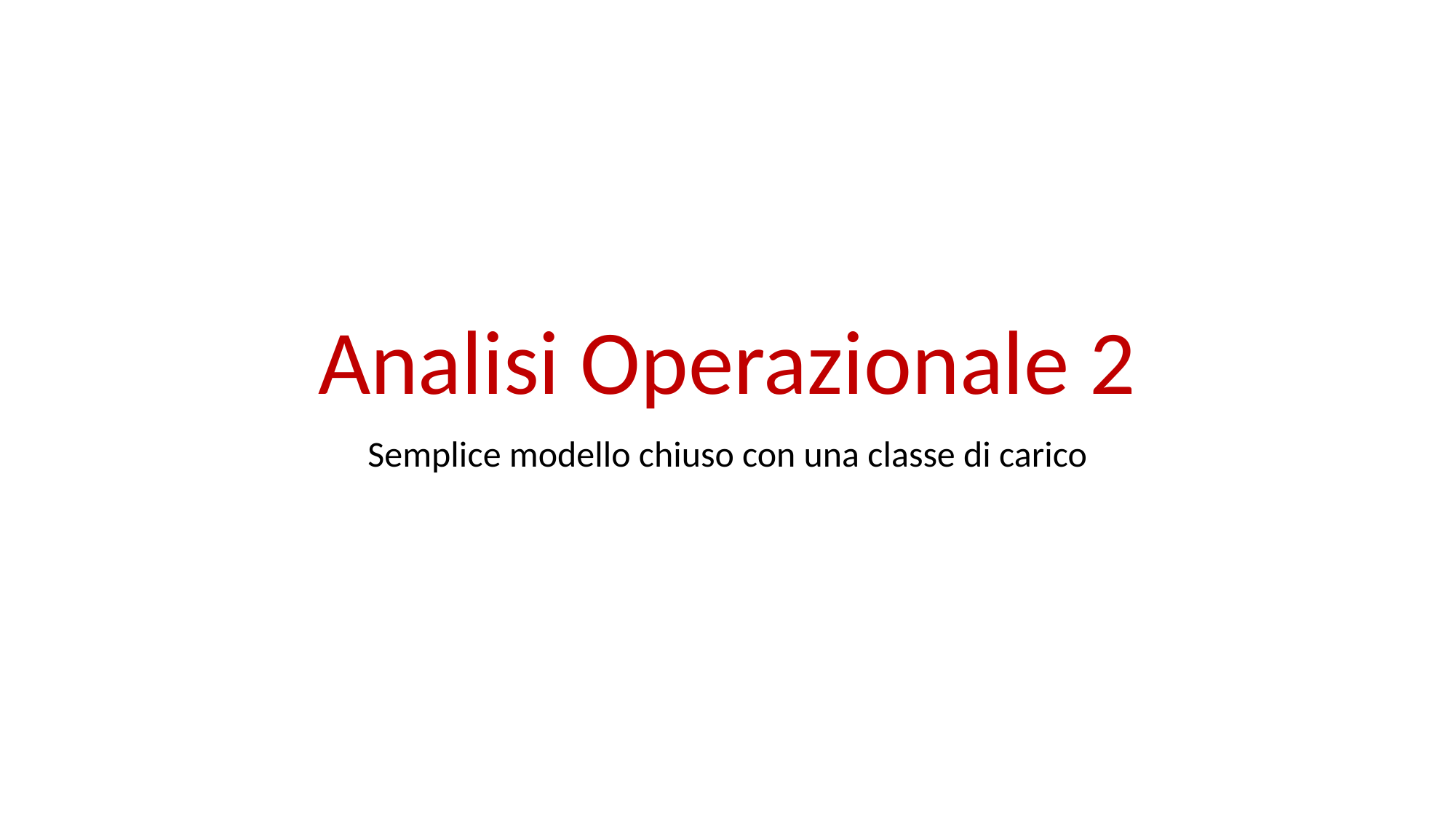

# Analisi Operazionale 2
Semplice modello chiuso con una classe di carico